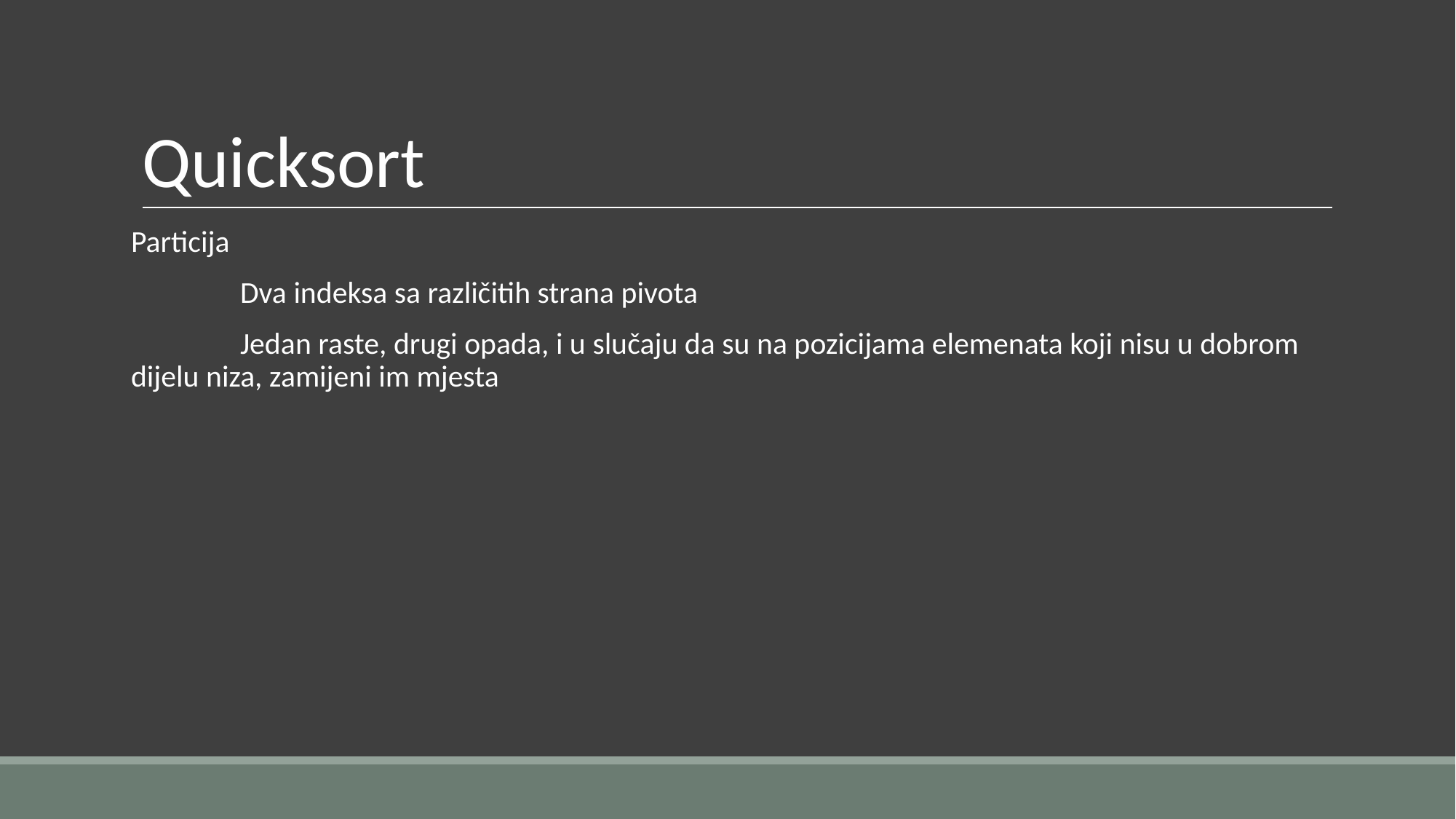

# Quicksort
Particija
	Dva indeksa sa različitih strana pivota
	Jedan raste, drugi opada, i u slučaju da su na pozicijama elemenata koji nisu u dobrom dijelu niza, zamijeni im mjesta